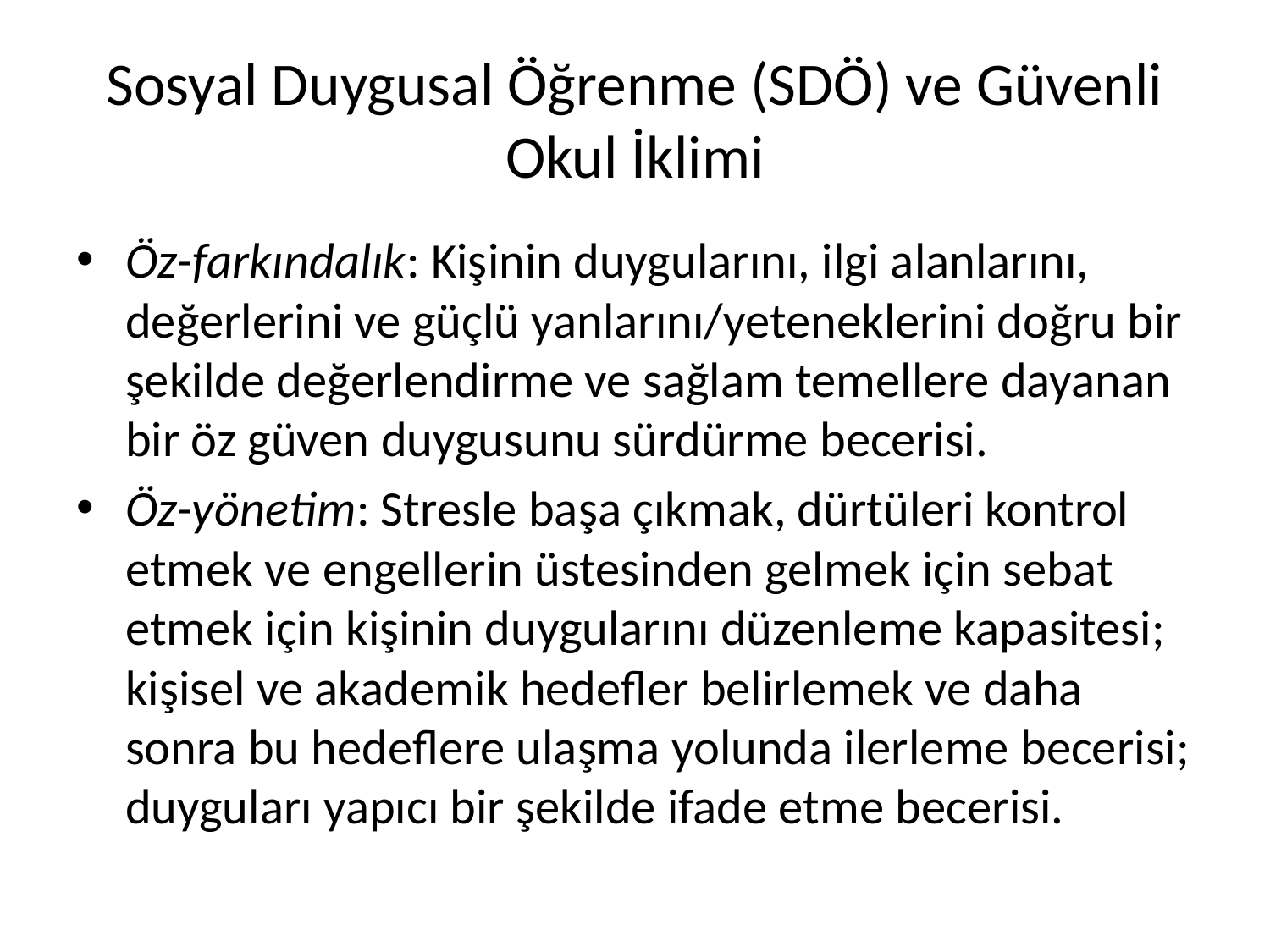

# Sosyal Duygusal Öğrenme (SDÖ) ve Güvenli Okul İklimi
Öz-farkındalık: Kişinin duygularını, ilgi alanlarını, değerlerini ve güçlü yanlarını/yeteneklerini doğru bir şekilde değerlendirme ve sağlam temellere dayanan bir öz güven duygusunu sürdürme becerisi.
Öz-yönetim: Stresle başa çıkmak, dürtüleri kontrol etmek ve engellerin üstesinden gelmek için sebat etmek için kişinin duygularını düzenleme kapasitesi; kişisel ve akademik hedefler belirlemek ve daha sonra bu hedeflere ulaşma yolunda ilerleme becerisi; duyguları yapıcı bir şekilde ifade etme becerisi.